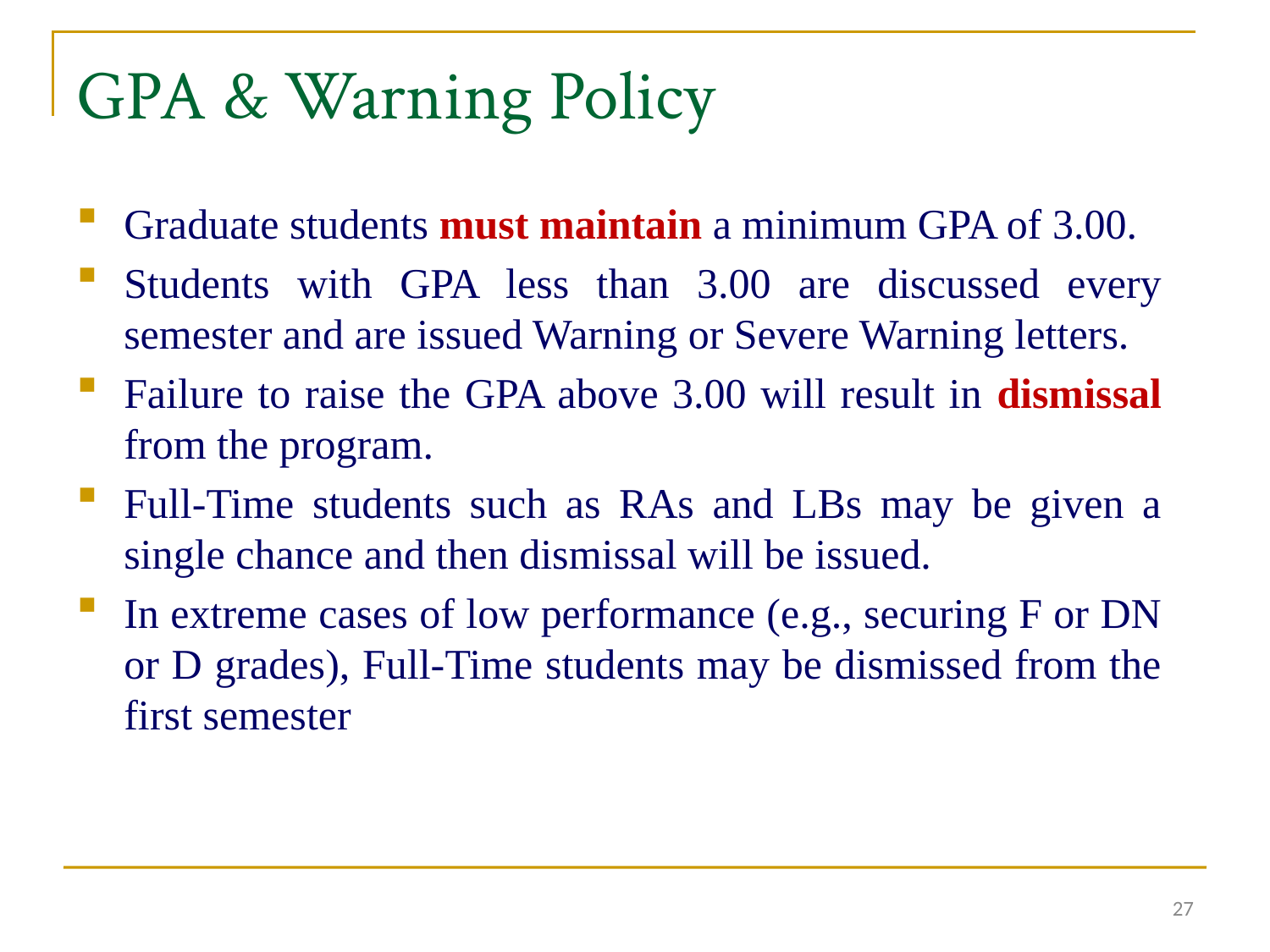

GPA & Warning Policy
Graduate students must maintain a minimum GPA of 3.00.
Students with GPA less than 3.00 are discussed every semester and are issued Warning or Severe Warning letters.
Failure to raise the GPA above 3.00 will result in dismissal from the program.
Full-Time students such as RAs and LBs may be given a single chance and then dismissal will be issued.
In extreme cases of low performance (e.g., securing F or DN or D grades), Full-Time students may be dismissed from the first semester
27